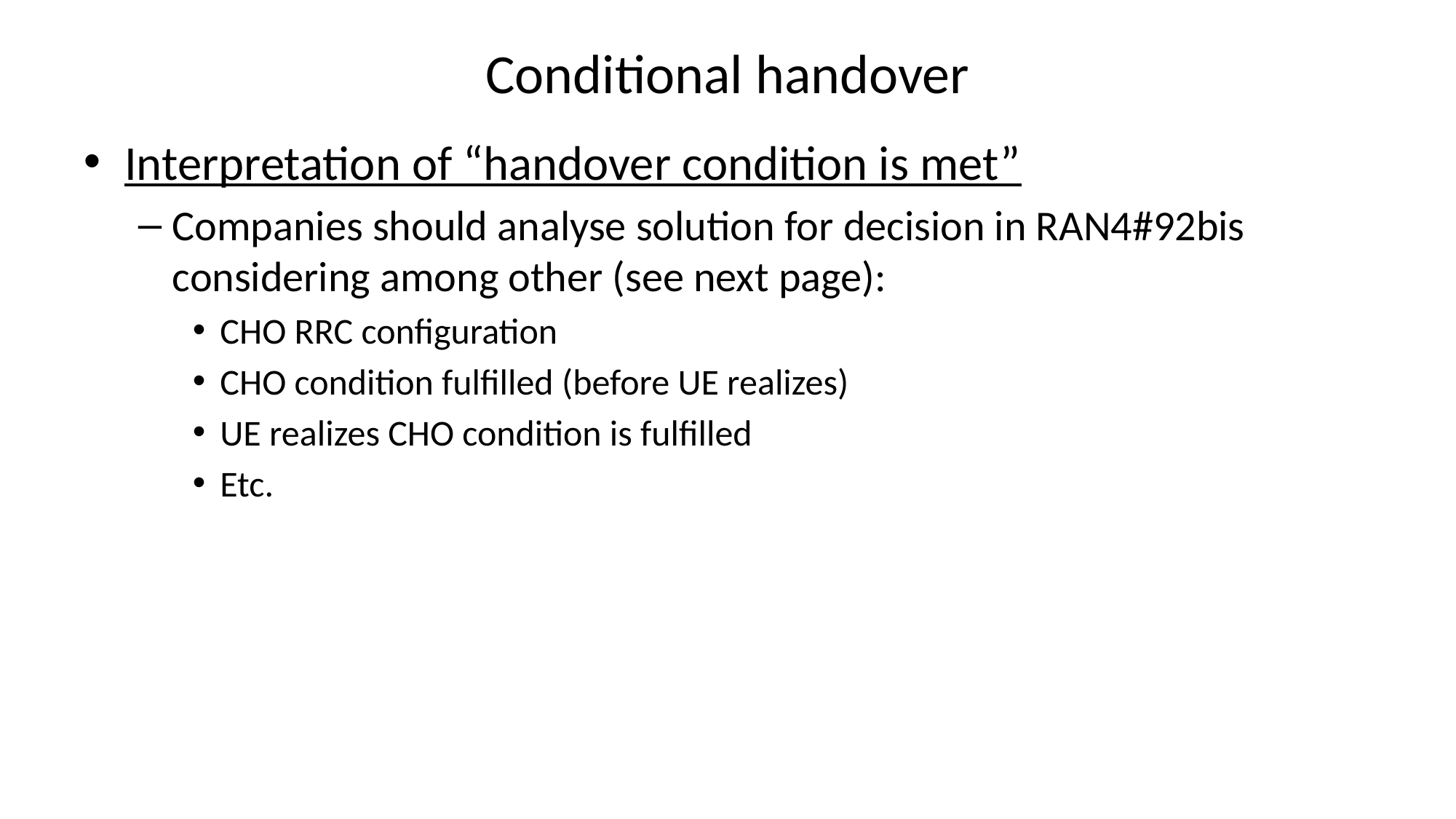

# Conditional handover
Interpretation of “handover condition is met”
Companies should analyse solution for decision in RAN4#92bis considering among other (see next page):
CHO RRC configuration
CHO condition fulfilled (before UE realizes)
UE realizes CHO condition is fulfilled
Etc.